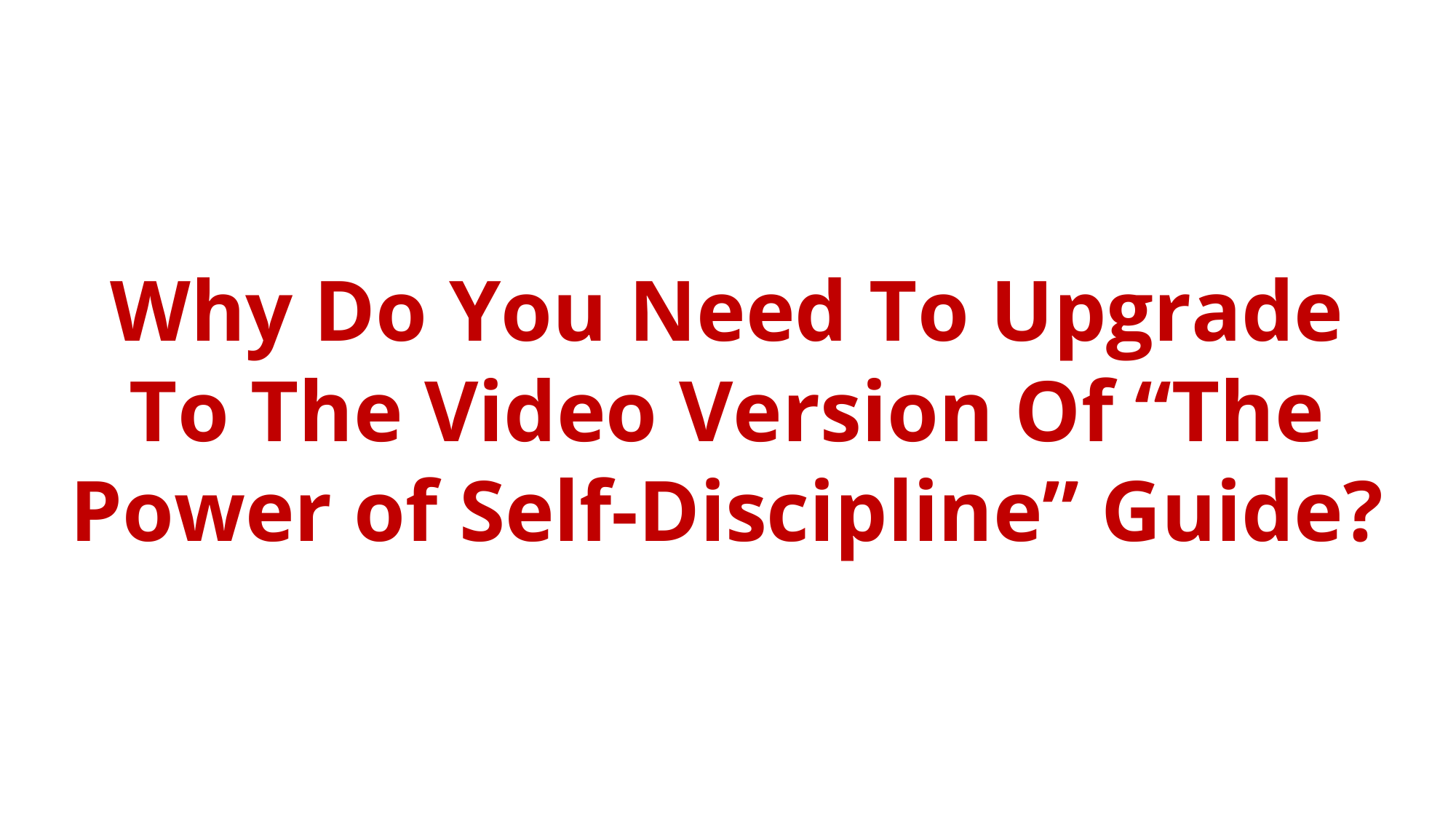

Why Do You Need To Upgrade To The Video Version Of “The Power of Self-Discipline” Guide?